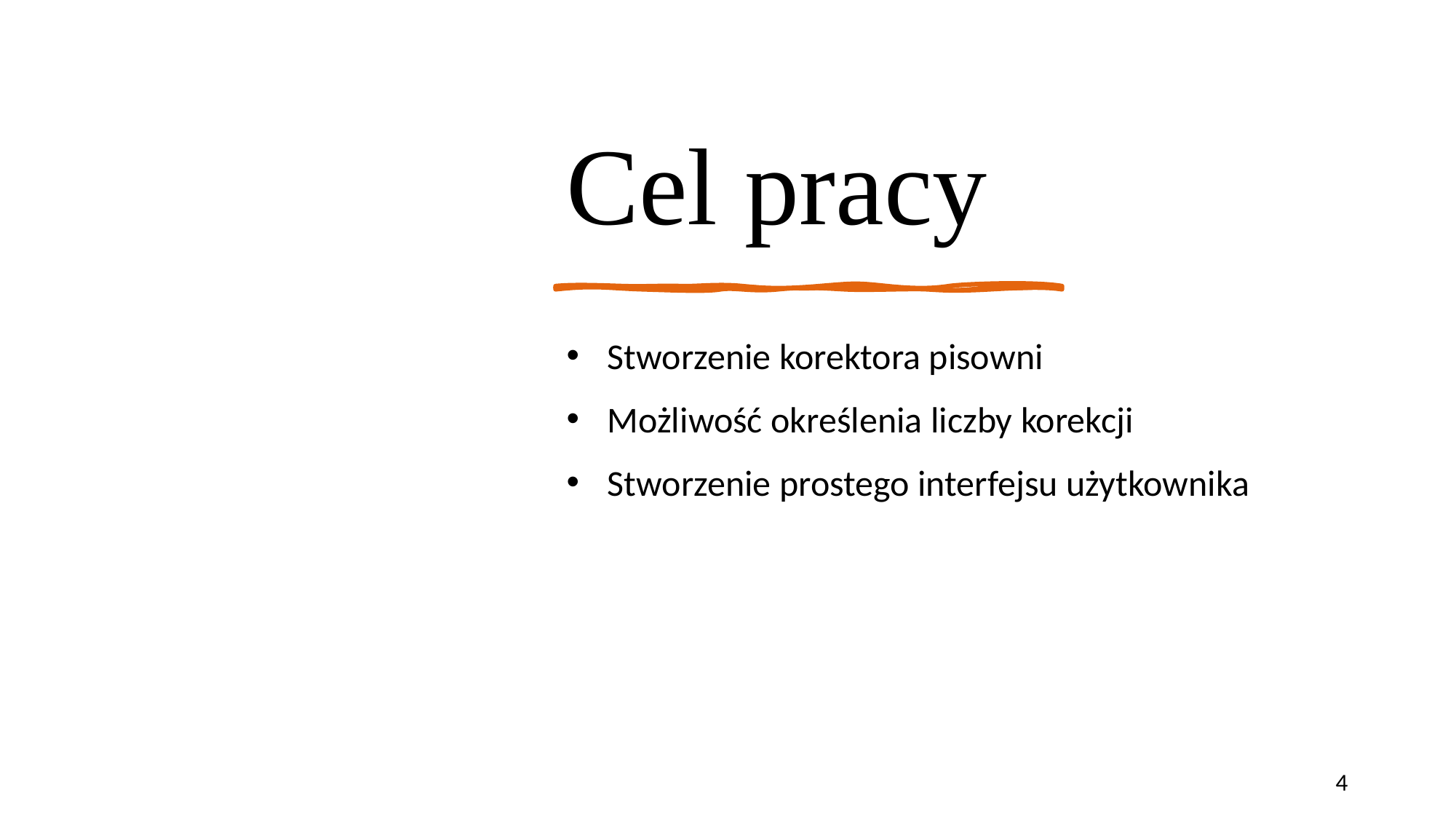

# Cel pracy
Stworzenie korektora pisowni
Możliwość określenia liczby korekcji
Stworzenie prostego interfejsu użytkownika
4